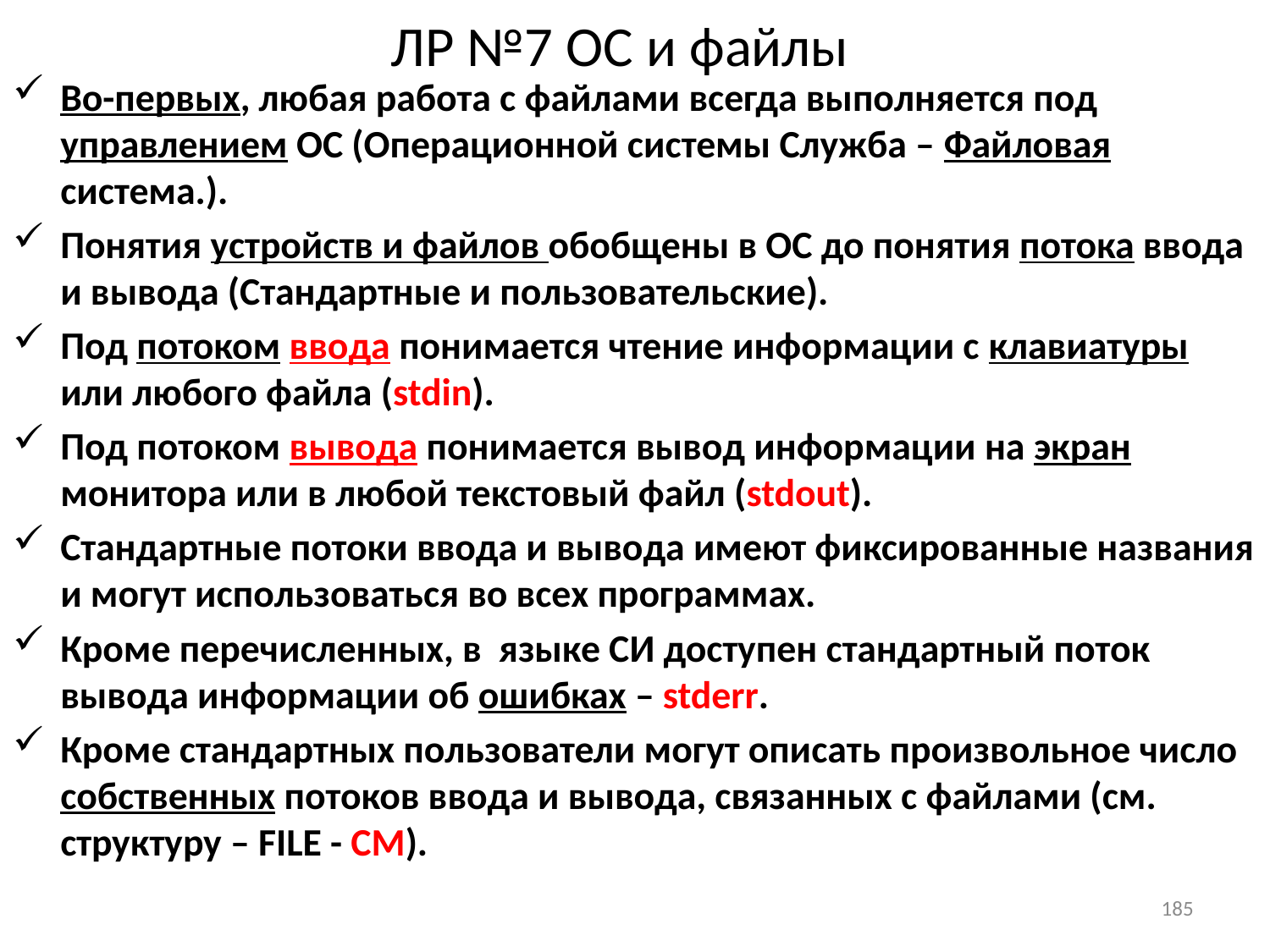

# ЛР №7 ОС и файлы
Во-первых, любая работа с файлами всегда выполняется под управлением ОС (Операционной системы Служба – Файловая система.).
Понятия устройств и файлов обобщены в ОС до понятия потока ввода и вывода (Стандартные и пользовательские).
Под потоком ввода понимается чтение информации с клавиатуры или любого файла (stdin).
Под потоком вывода понимается вывод информации на экран монитора или в любой текстовый файл (stdout).
Стандартные потоки ввода и вывода имеют фиксированные названия и могут использоваться во всех программах.
Кроме перечисленных, в  языке СИ доступен стандартный поток вывода информации об ошибках – stderr.
Кроме стандартных пользователи могут описать произвольное число собственных потоков ввода и вывода, связанных с файлами (см. структуру – FILE - СМ).

185